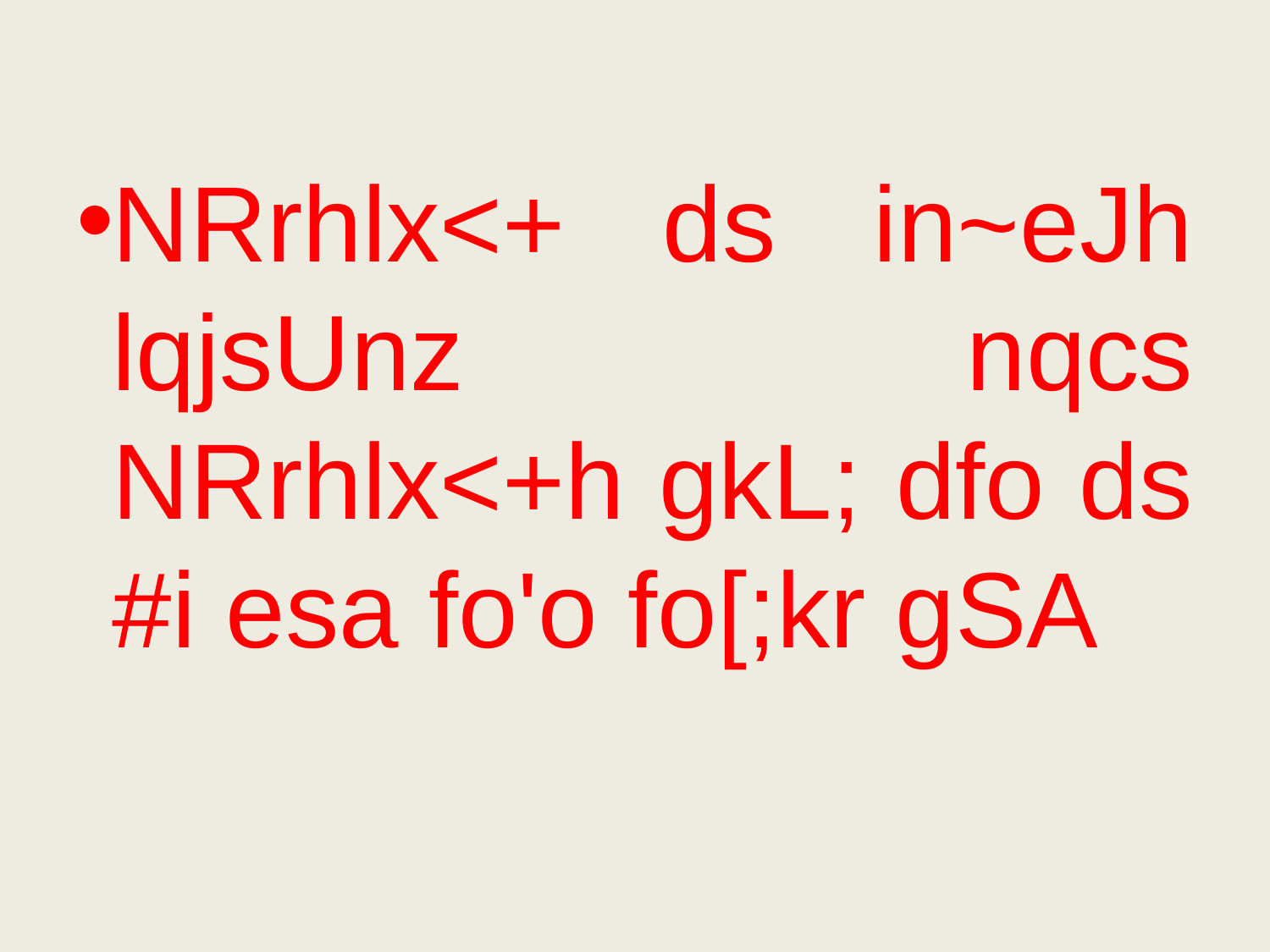

#
NRrhlx<+ ds in~eJh lqjsUnz nqcs NRrhlx<+h gkL; dfo ds #i esa fo'o fo[;kr gSA